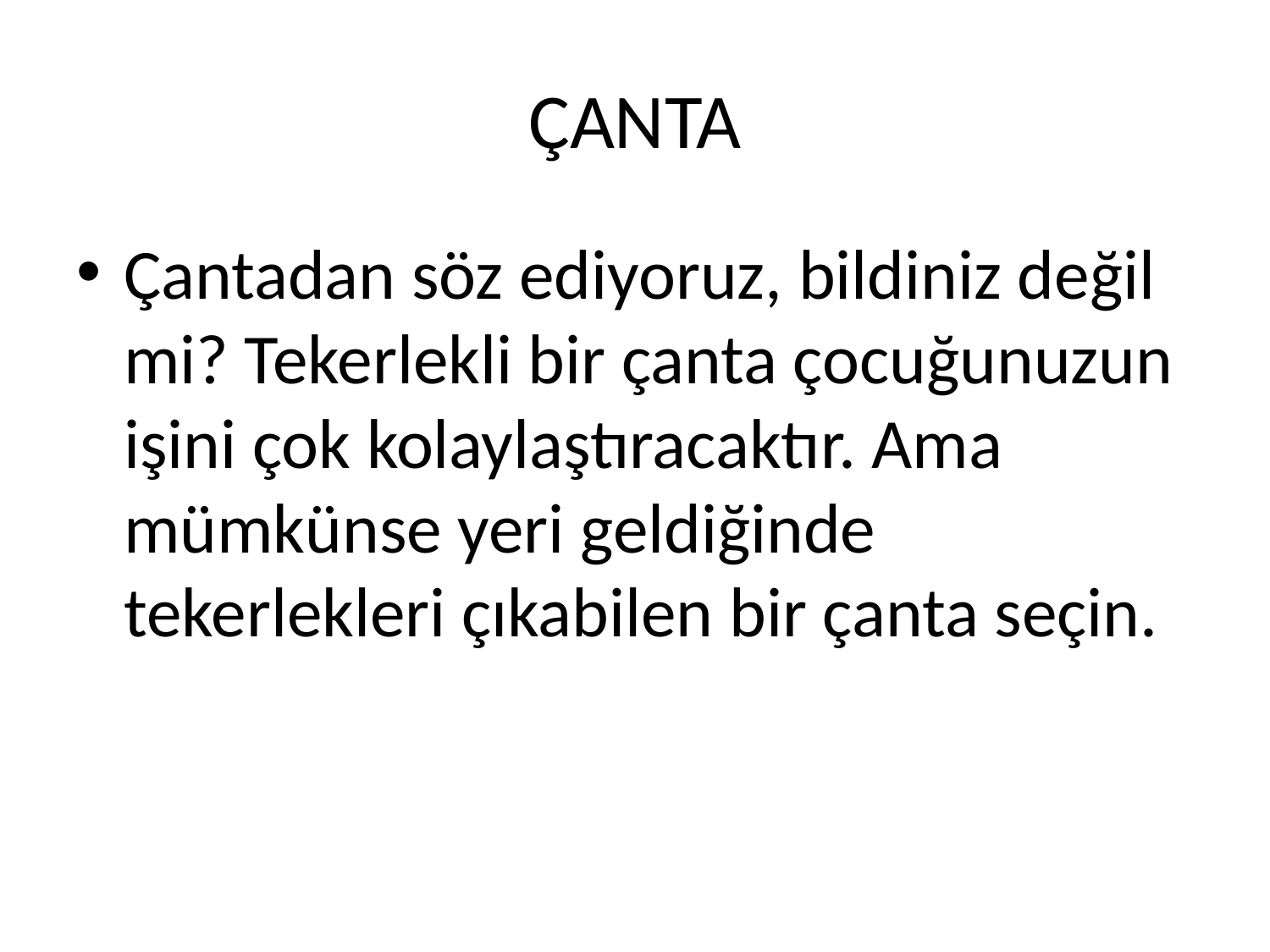

# ÇANTA
Çantadan söz ediyoruz, bildiniz değil mi? Tekerlekli bir çanta çocuğunuzun işini çok kolaylaştıracaktır. Ama mümkünse yeri geldiğinde tekerlekleri çıkabilen bir çanta seçin.